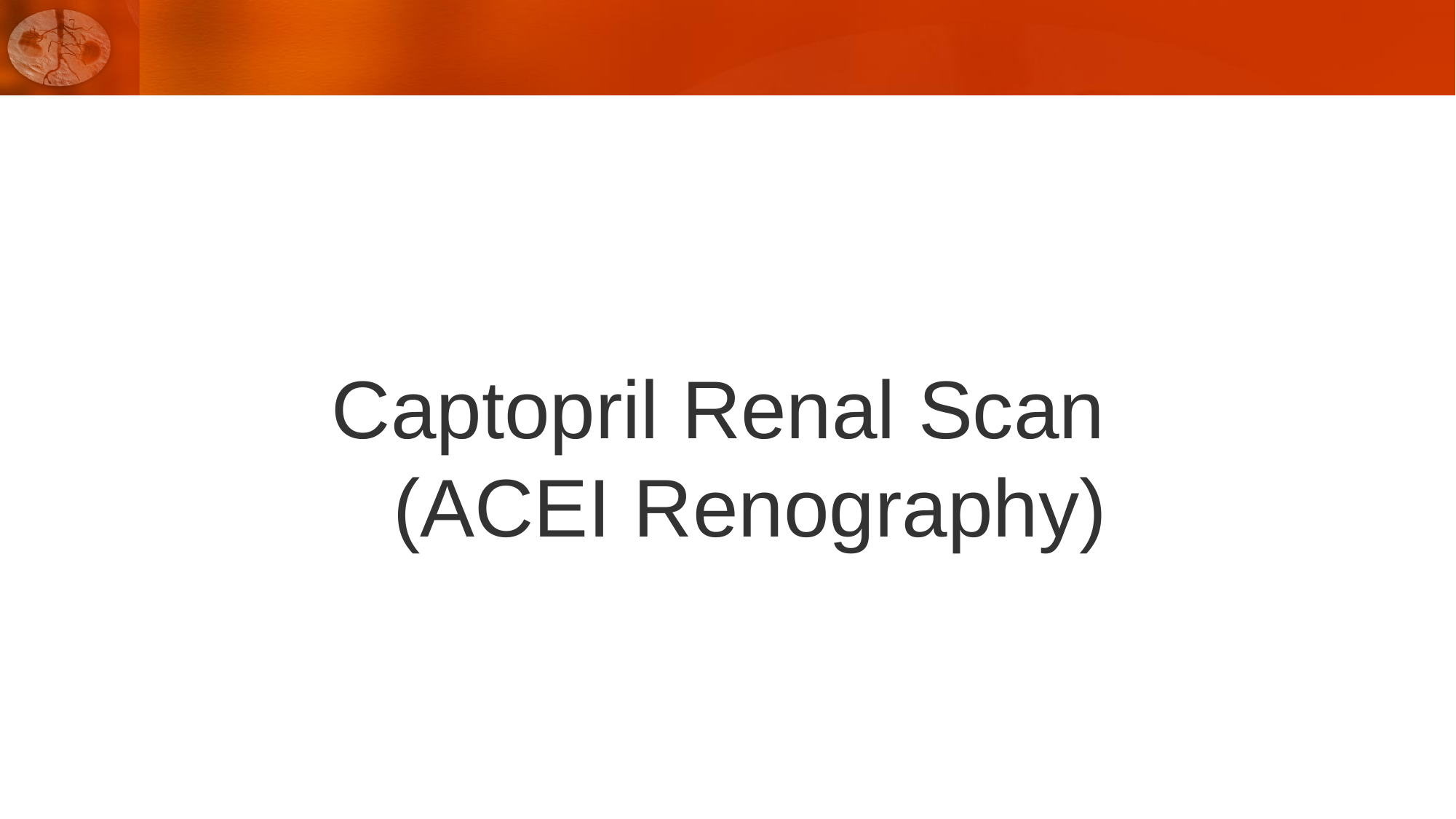

# Evaluation of Renovascular Hypertension
Captopril Renal Scan
 (ACEI Renography)